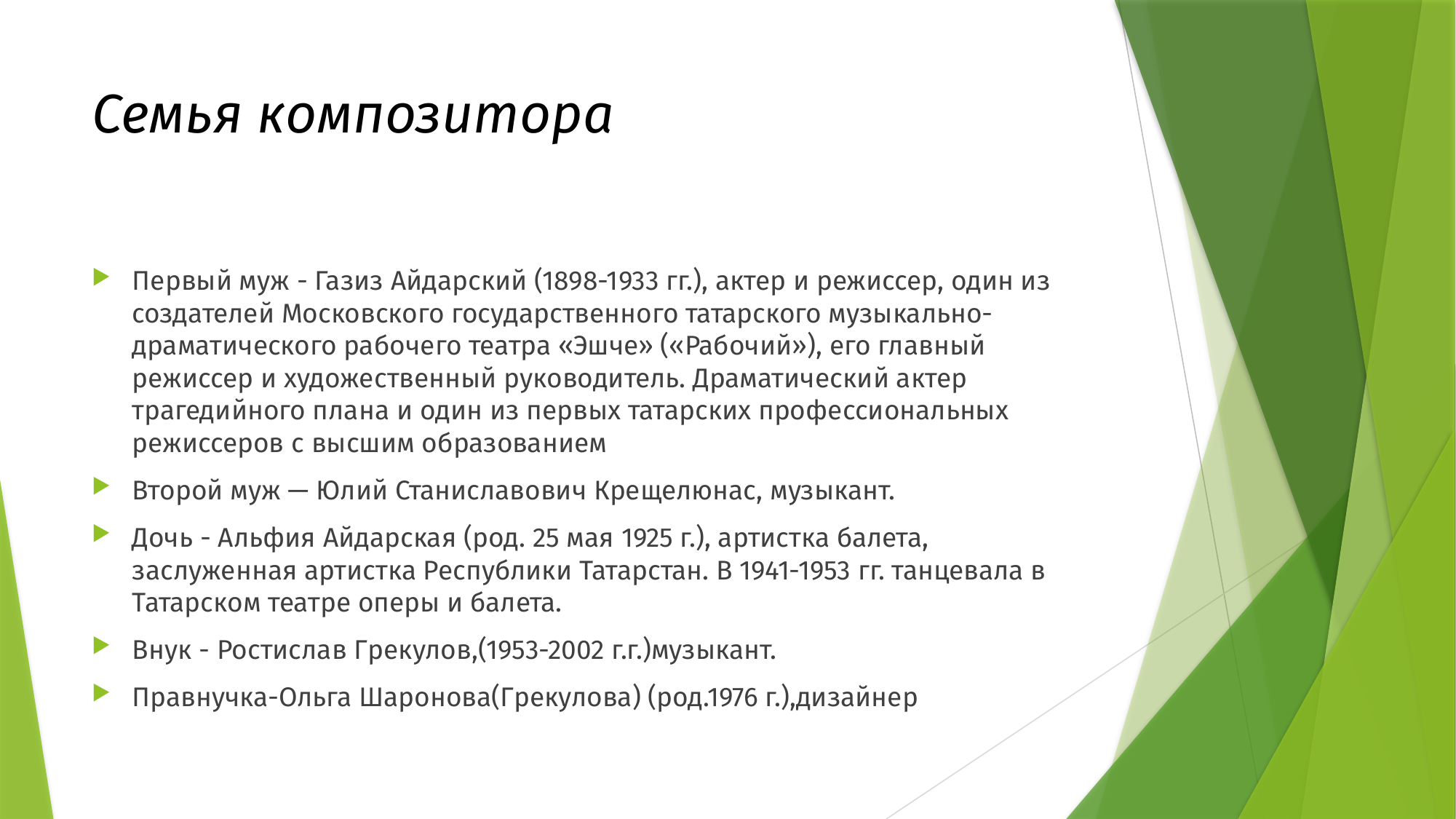

# Семья композитора
Первый муж - Газиз Айдарский (1898-1933 гг.), актер и режиссер, один из создателей Московского государственного татарского музыкально-драматического рабочего театра «Эшче» («Рабочий»), его главный режиссер и художественный руководитель. Драматический актер трагедийного плана и один из первых татарских профессиональных режиссеров с высшим образованием
Второй муж — Юлий Станиславович Крещелюнас, музыкант.
Дочь - Альфия Айдарская (род. 25 мая 1925 г.), артистка балета, заслуженная артистка Республики Татарстан. В 1941-1953 гг. танцевала в Татарском театре оперы и балета.
Внук - Ростислав Грекулов,(1953-2002 г.г.)музыкант.
Правнучка-Ольга Шаронова(Грекулова) (род.1976 г.),дизайнер